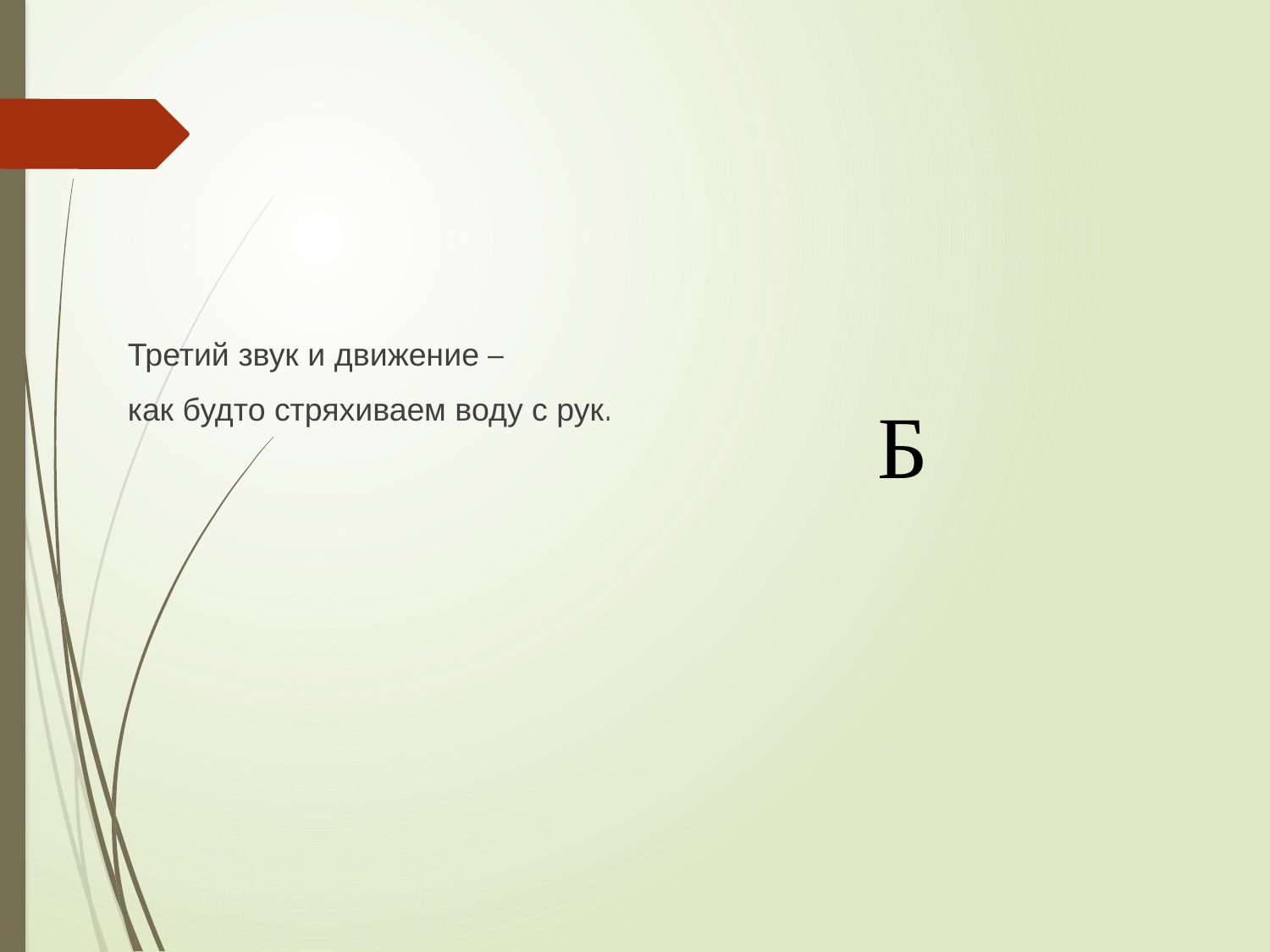

#

Третий звук и движение –
как будто стряхиваем воду с рук.
Б